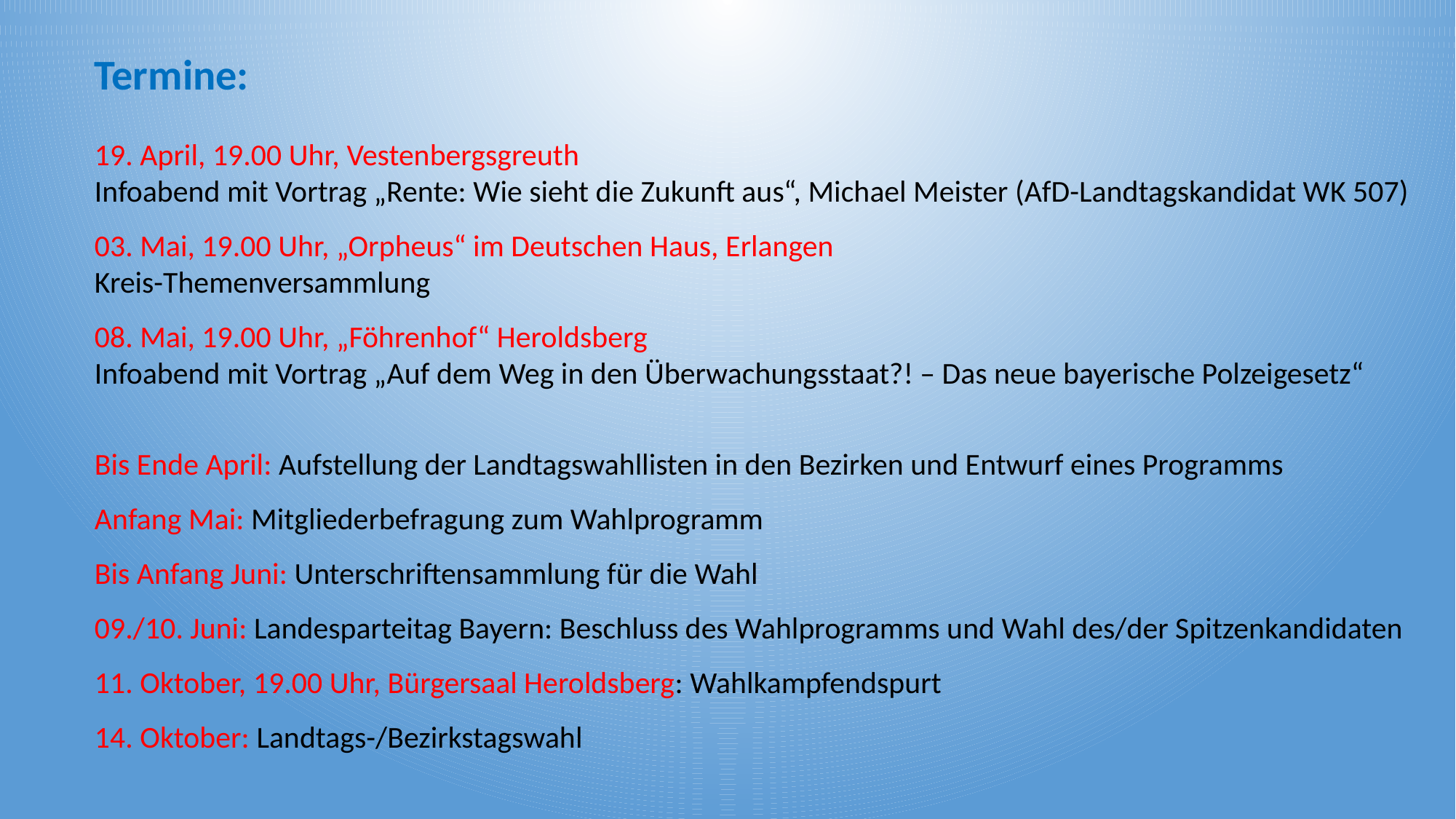

Termine:

19. April, 19.00 Uhr, Vestenbergsgreuth
Infoabend mit Vortrag „Rente: Wie sieht die Zukunft aus“, Michael Meister (AfD-Landtagskandidat WK 507)

03. Mai, 19.00 Uhr, „Orpheus“ im Deutschen Haus, Erlangen
Kreis-Themenversammlung

08. Mai, 19.00 Uhr, „Föhrenhof“ Heroldsberg
Infoabend mit Vortrag „Auf dem Weg in den Überwachungsstaat?! – Das neue bayerische Polzeigesetz“

Bis Ende April: Aufstellung der Landtagswahllisten in den Bezirken und Entwurf eines Programms

Anfang Mai: Mitgliederbefragung zum Wahlprogramm
Bis Anfang Juni: Unterschriftensammlung für die Wahl
09./10. Juni: Landesparteitag Bayern: Beschluss des Wahlprogramms und Wahl des/der Spitzenkandidaten
11. Oktober, 19.00 Uhr, Bürgersaal Heroldsberg: Wahlkampfendspurt
14. Oktober: Landtags-/Bezirkstagswahl